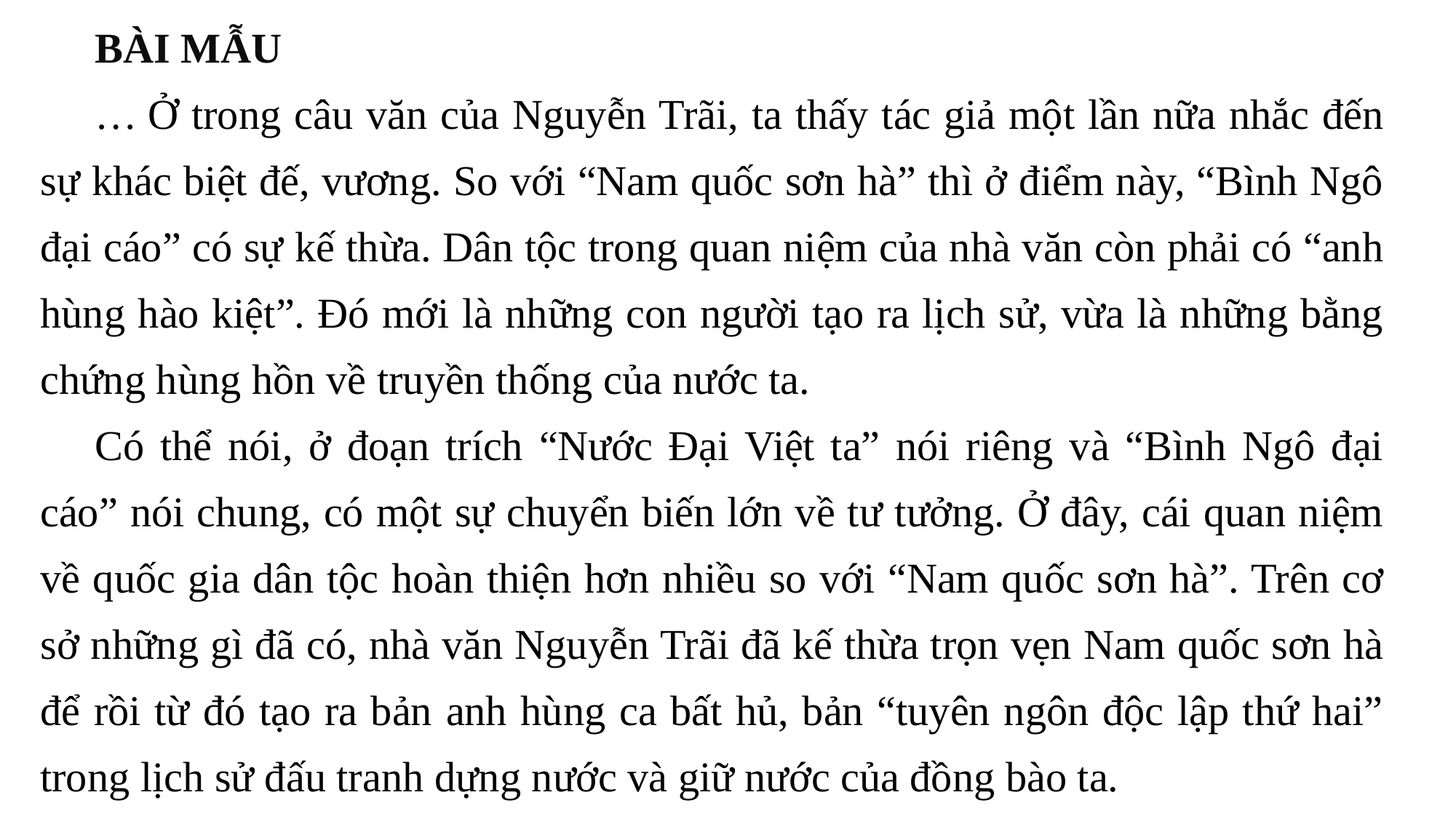

BÀI MẪU
… Ở trong câu văn của Nguyễn Trãi, ta thấy tác giả một lần nữa nhắc đến sự khác biệt đế, vương. So với “Nam quốc sơn hà” thì ở điểm này, “Bình Ngô đại cáo” có sự kế thừa. Dân tộc trong quan niệm của nhà văn còn phải có “anh hùng hào kiệt”. Đó mới là những con người tạo ra lịch sử, vừa là những bằng chứng hùng hồn về truyền thống của nước ta.
Có thể nói, ở đoạn trích “Nước Đại Việt ta” nói riêng và “Bình Ngô đại cáo” nói chung, có một sự chuyển biến lớn về tư tưởng. Ở đây, cái quan niệm về quốc gia dân tộc hoàn thiện hơn nhiều so với “Nam quốc sơn hà”. Trên cơ sở những gì đã có, nhà văn Nguyễn Trãi đã kế thừa trọn vẹn Nam quốc sơn hà để rồi từ đó tạo ra bản anh hùng ca bất hủ, bản “tuyên ngôn độc lập thứ hai” trong lịch sử đấu tranh dựng nước và giữ nước của đồng bào ta.